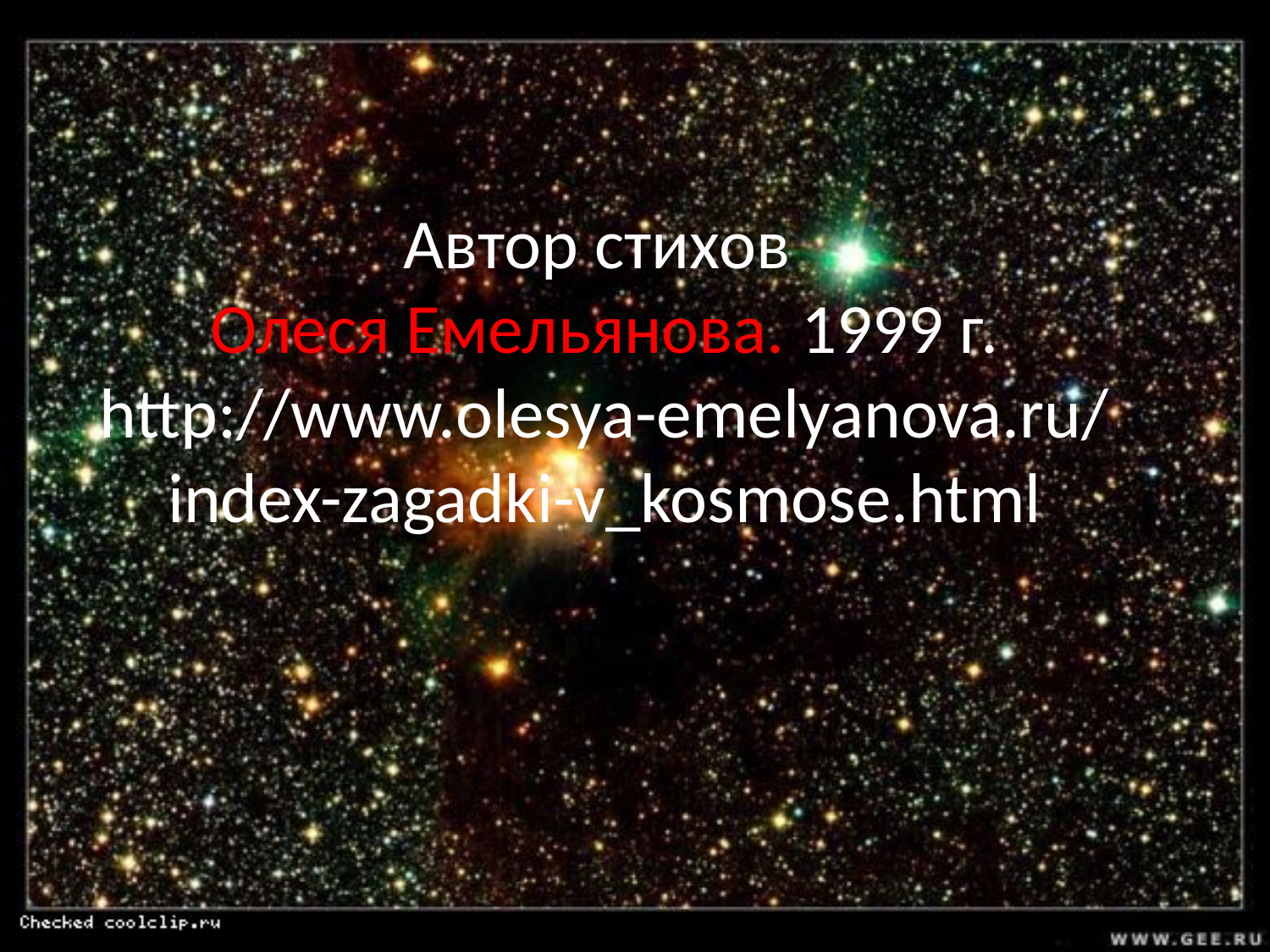

Автор стихов
Олеся Емельянова. 1999 г.
http://www.olesya-emelyanova.ru/index-zagadki-v_kosmose.html